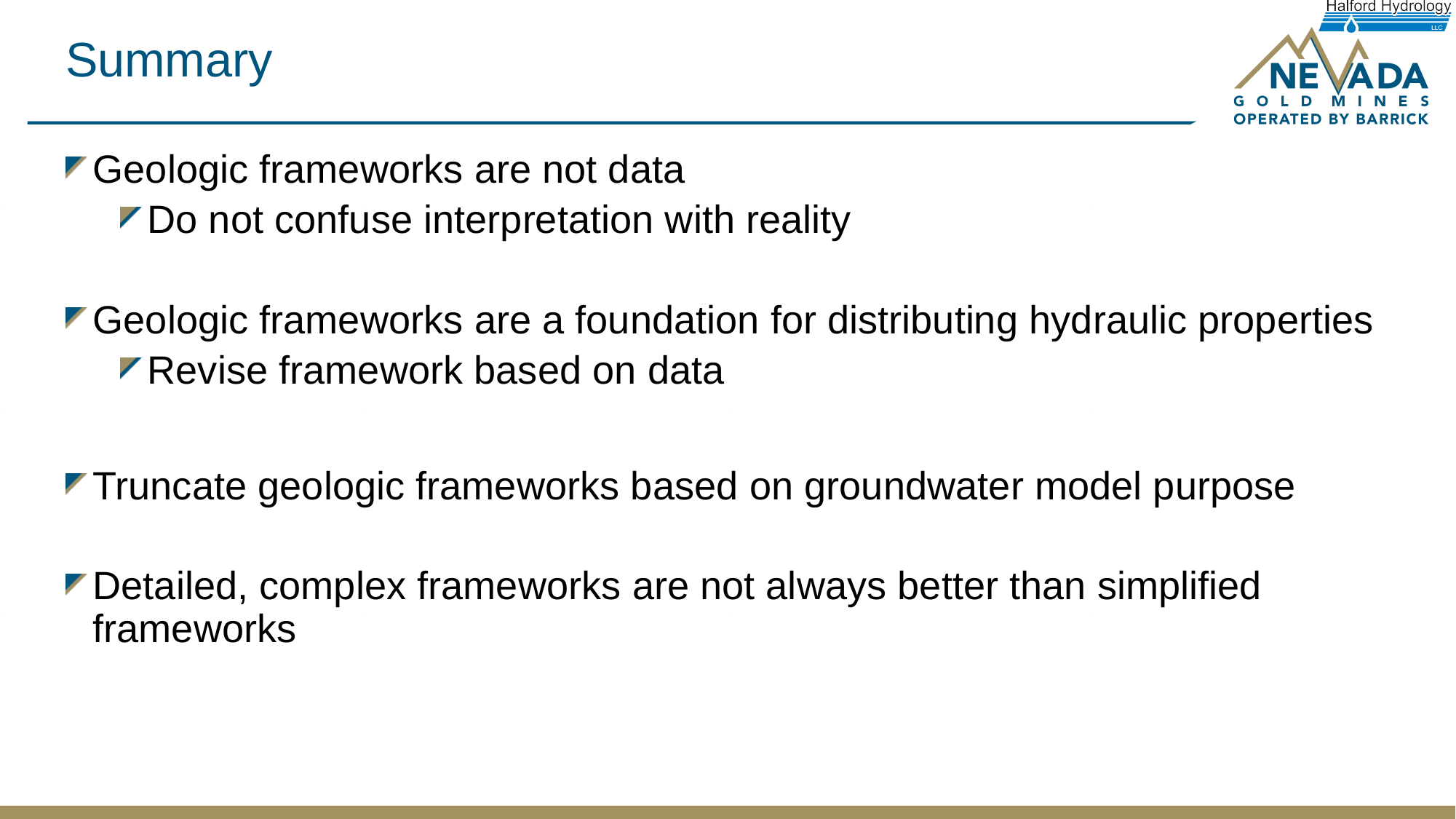

# Summary
Geologic frameworks are not data
Do not confuse interpretation with reality
Geologic frameworks are a foundation for distributing hydraulic properties
Revise framework based on data

Truncate geologic frameworks based on groundwater model purpose
Detailed, complex frameworks are not always better than simplified frameworks